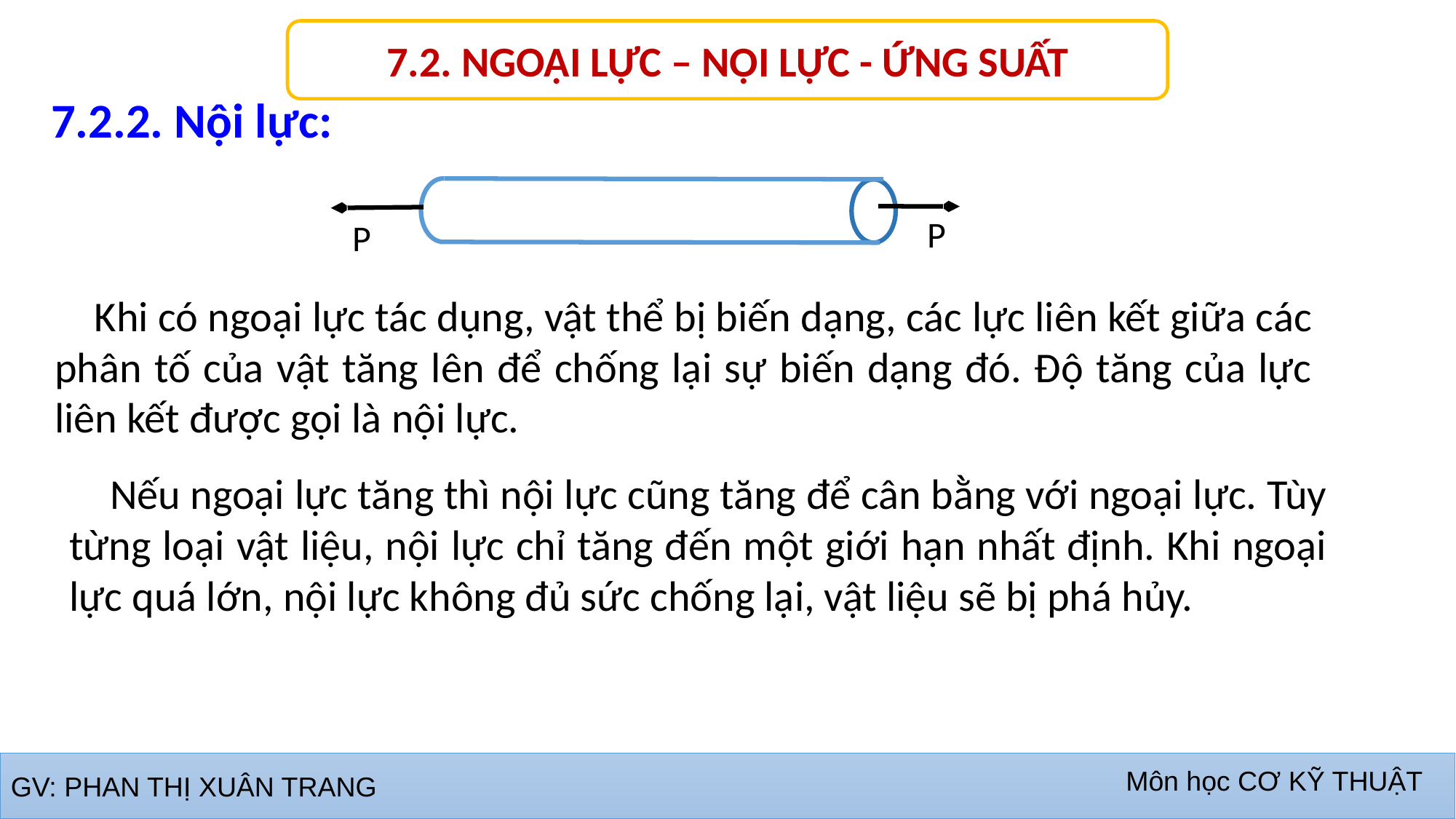

7.2. NGOẠI LỰC – NỘI LỰC - ỨNG SUẤT
7.2.2. Nội lực:

P
P
    Khi có ngoại lực tác dụng, vật thể bị biến dạng, các lực liên kết giữa các phân tố của vật tăng lên để chống lại sự biến dạng đó. Độ tăng của lực liên kết được gọi là nội lực.
    Nếu ngoại lực tăng thì nội lực cũng tăng để cân bằng với ngoại lực. Tùy từng loại vật liệu, nội lực chỉ tăng đến một giới hạn nhất định. Khi ngoại lực quá lớn, nội lực không đủ sức chống lại, vật liệu sẽ bị phá hủy.

GV: Dương Thị Hồng
Môn học Cơ kỹ thuật
Môn học CƠ KỸ THUẬT
GV: PHAN THỊ XUÂN TRANG